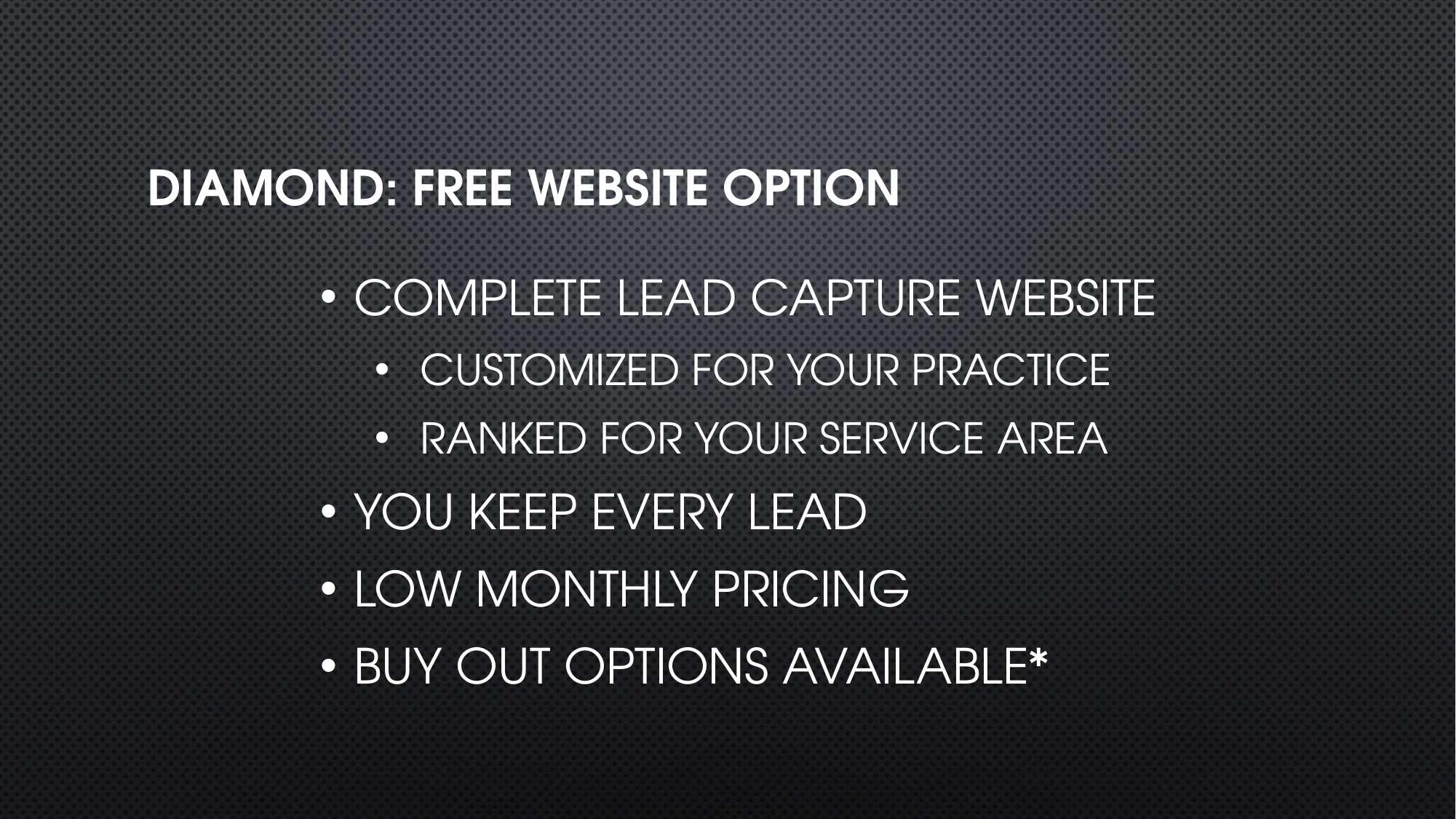

# DIAMOND: Free Website Option
Complete Lead Capture Website
 Customized For Your Practice
 Ranked For Your Service Area
You Keep Every Lead
Low Monthly Pricing
Buy Out Options Available*